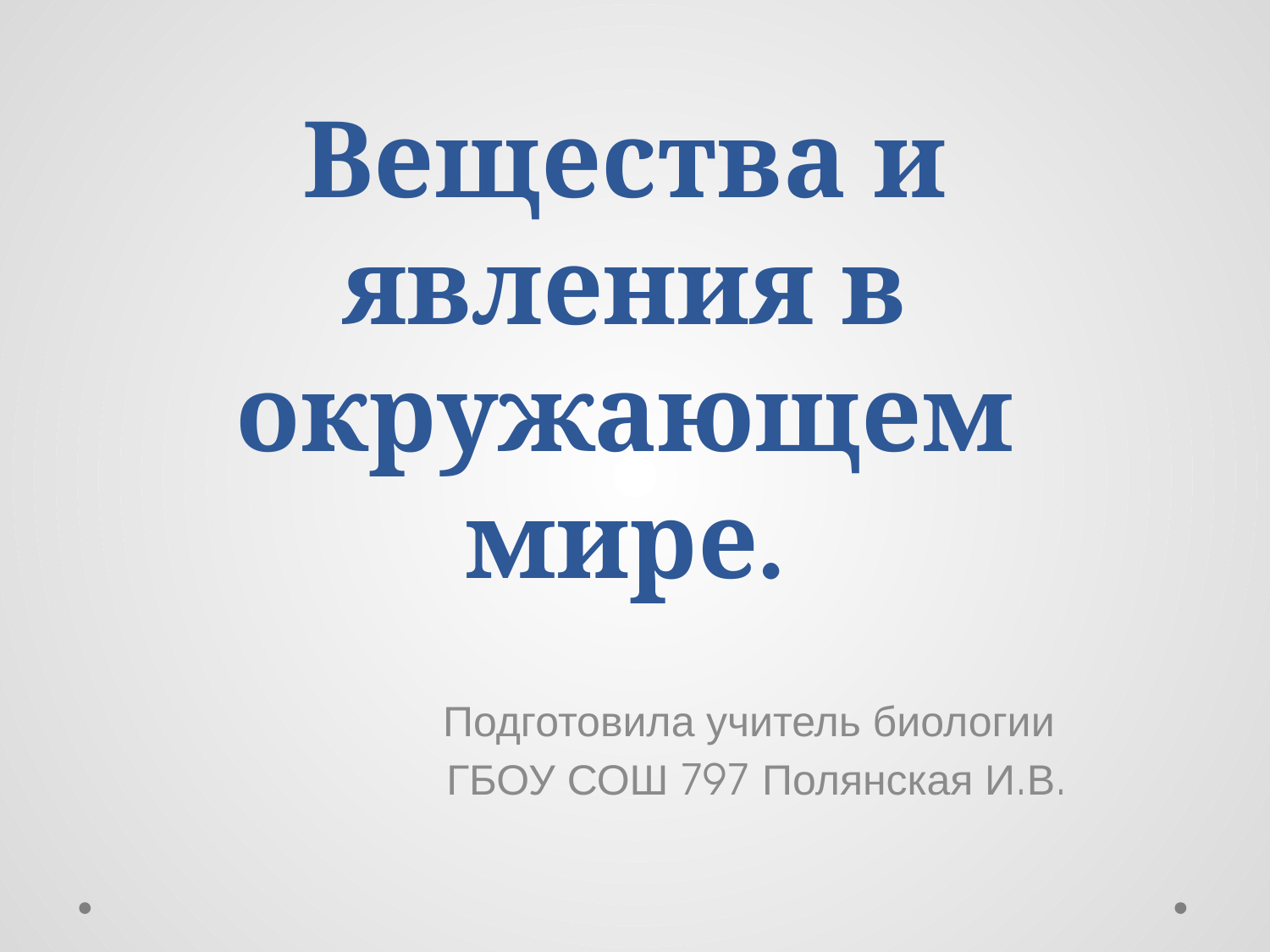

# Вещества и явления в окружающем мире.
Подготовила учитель биологии
ГБОУ СОШ 797 Полянская И.В.